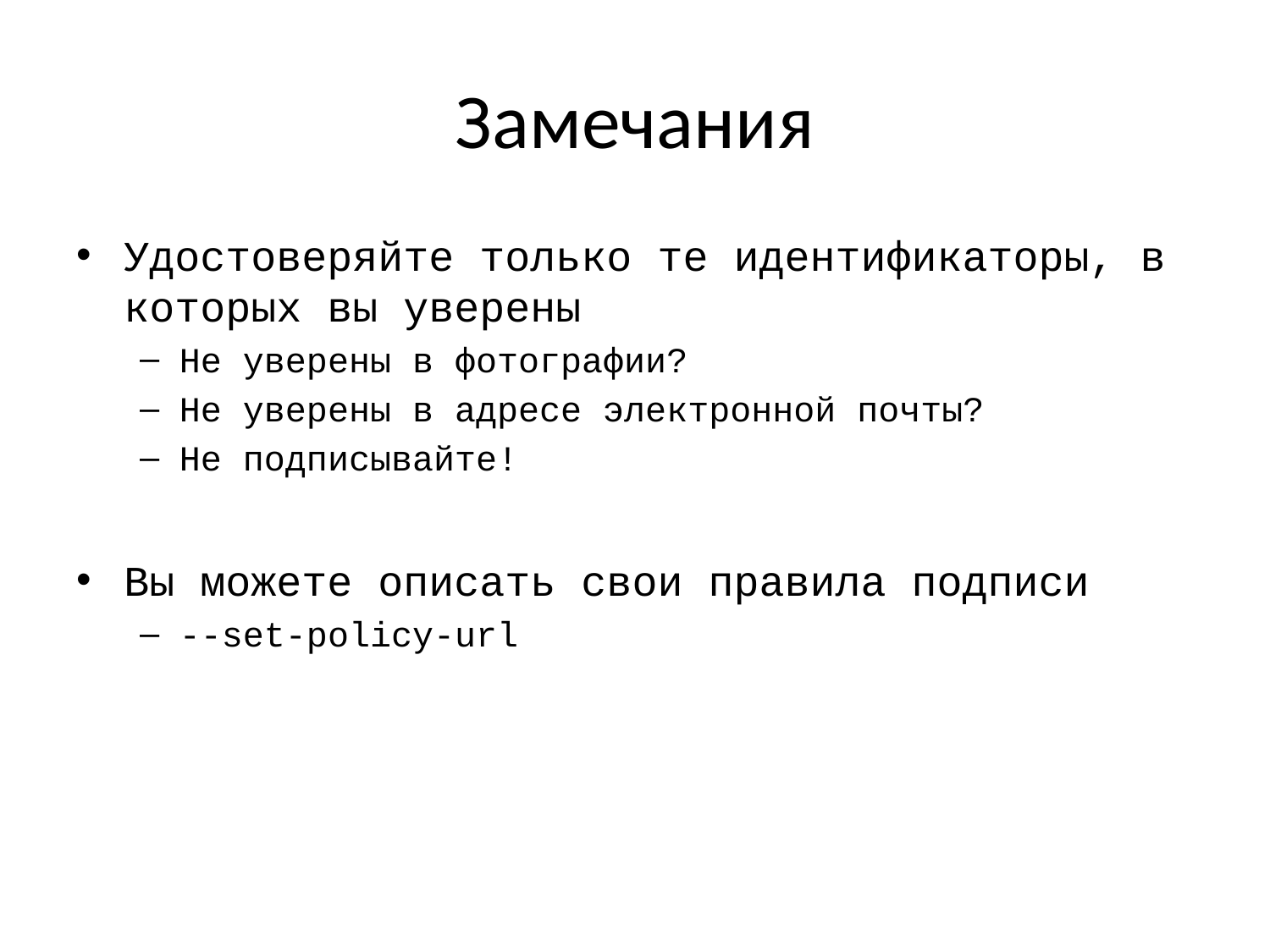

# Замечания
Удостоверяйте только те идентификаторы, в которых вы уверены
Не уверены в фотографии?
Не уверены в адресе электронной почты?
Не подписывайте!

Вы можете описать свои правила подписи
--set-policy-url